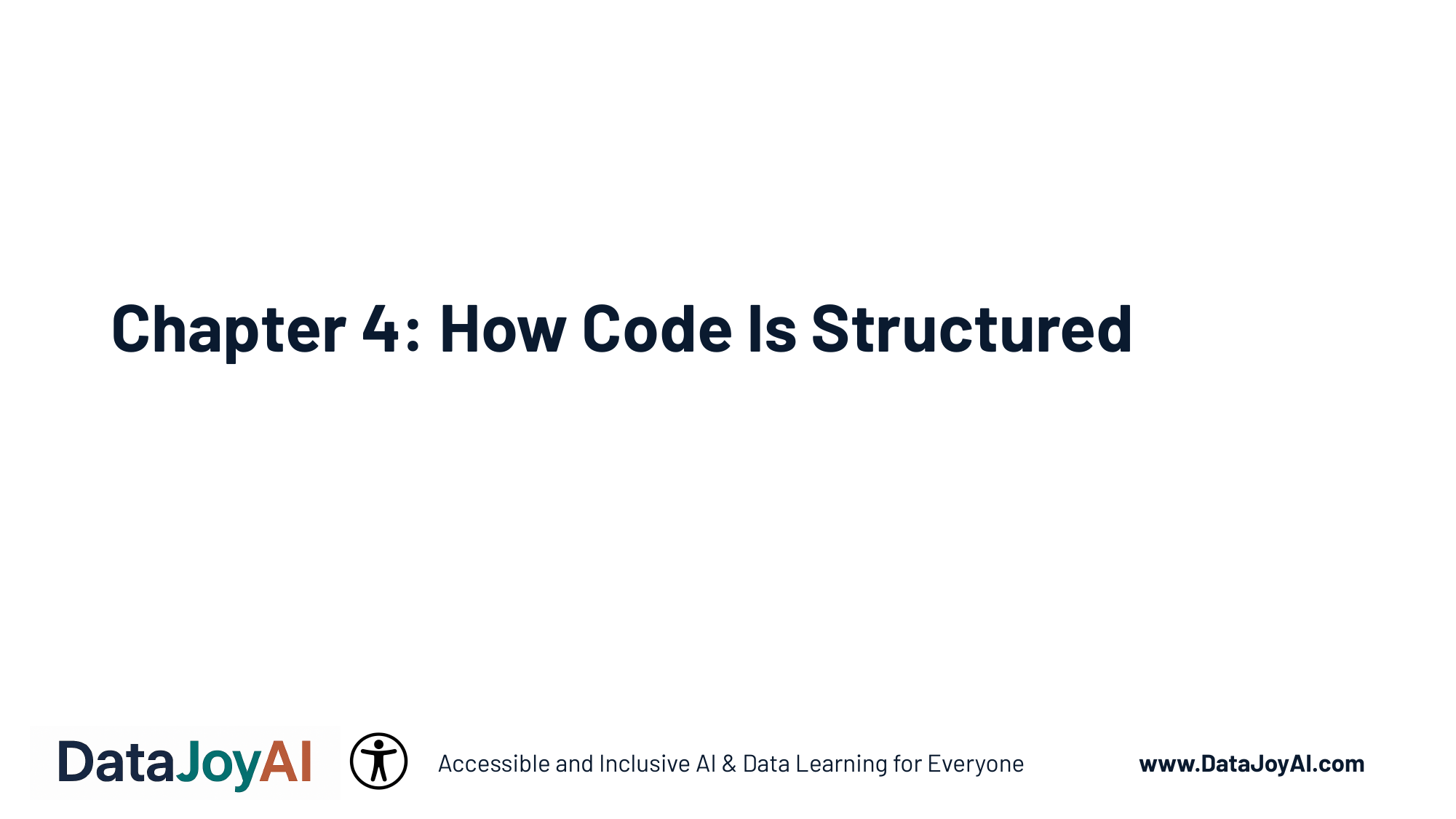

# Chapter 4: How Code Is Structured